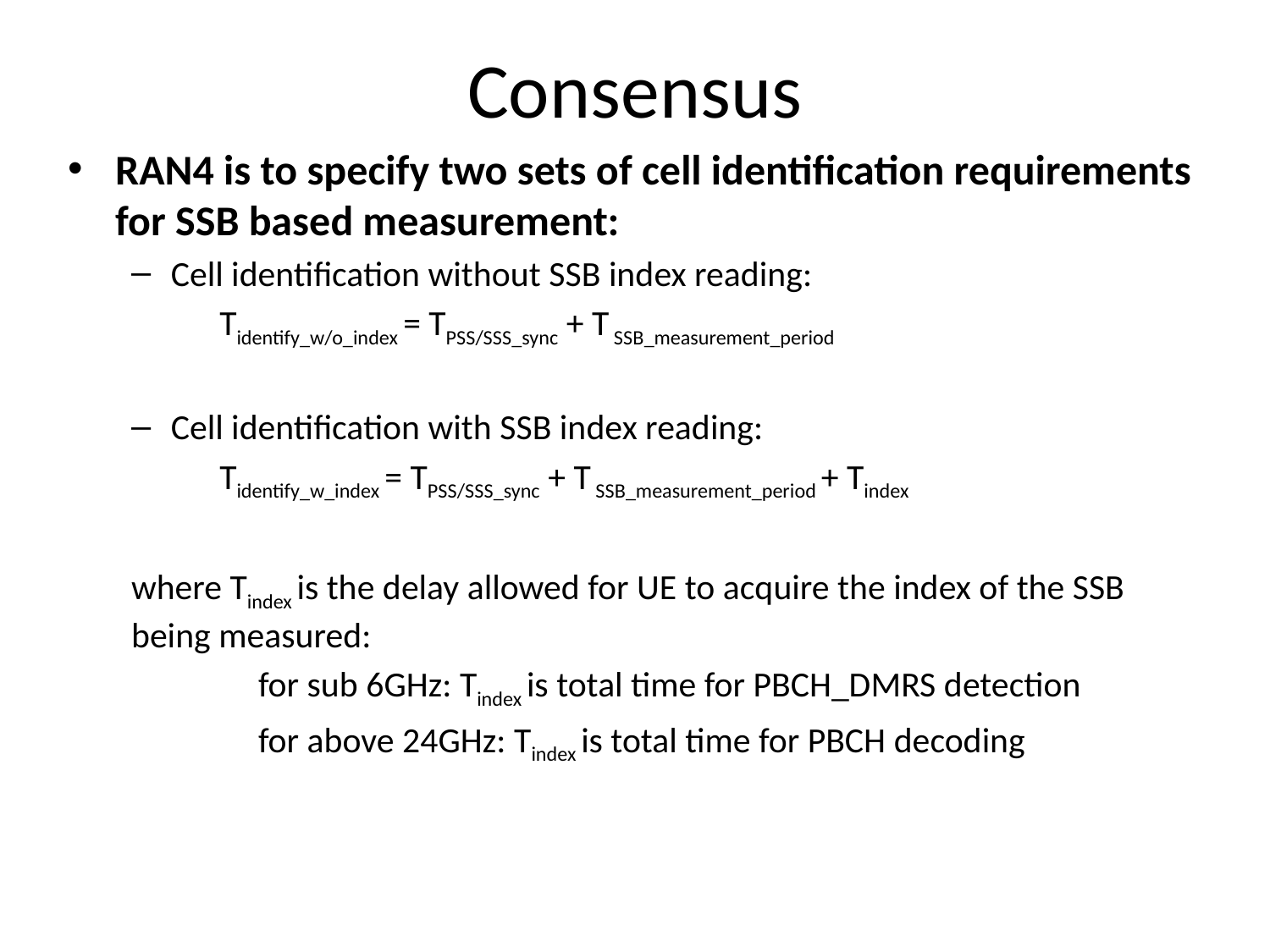

# Consensus
RAN4 is to specify two sets of cell identification requirements for SSB based measurement:
Cell identification without SSB index reading:
           Tidentify_w/o_index = TPSS/SSS_sync + T SSB_measurement_period

Cell identification with SSB index reading:
           Tidentify_w_index = TPSS/SSS_sync + T SSB_measurement_period + Tindex

where Tindex is the delay allowed for UE to acquire the index of the SSB being measured:
	for sub 6GHz: Tindex is total time for PBCH_DMRS detection
	for above 24GHz: Tindex is total time for PBCH decoding